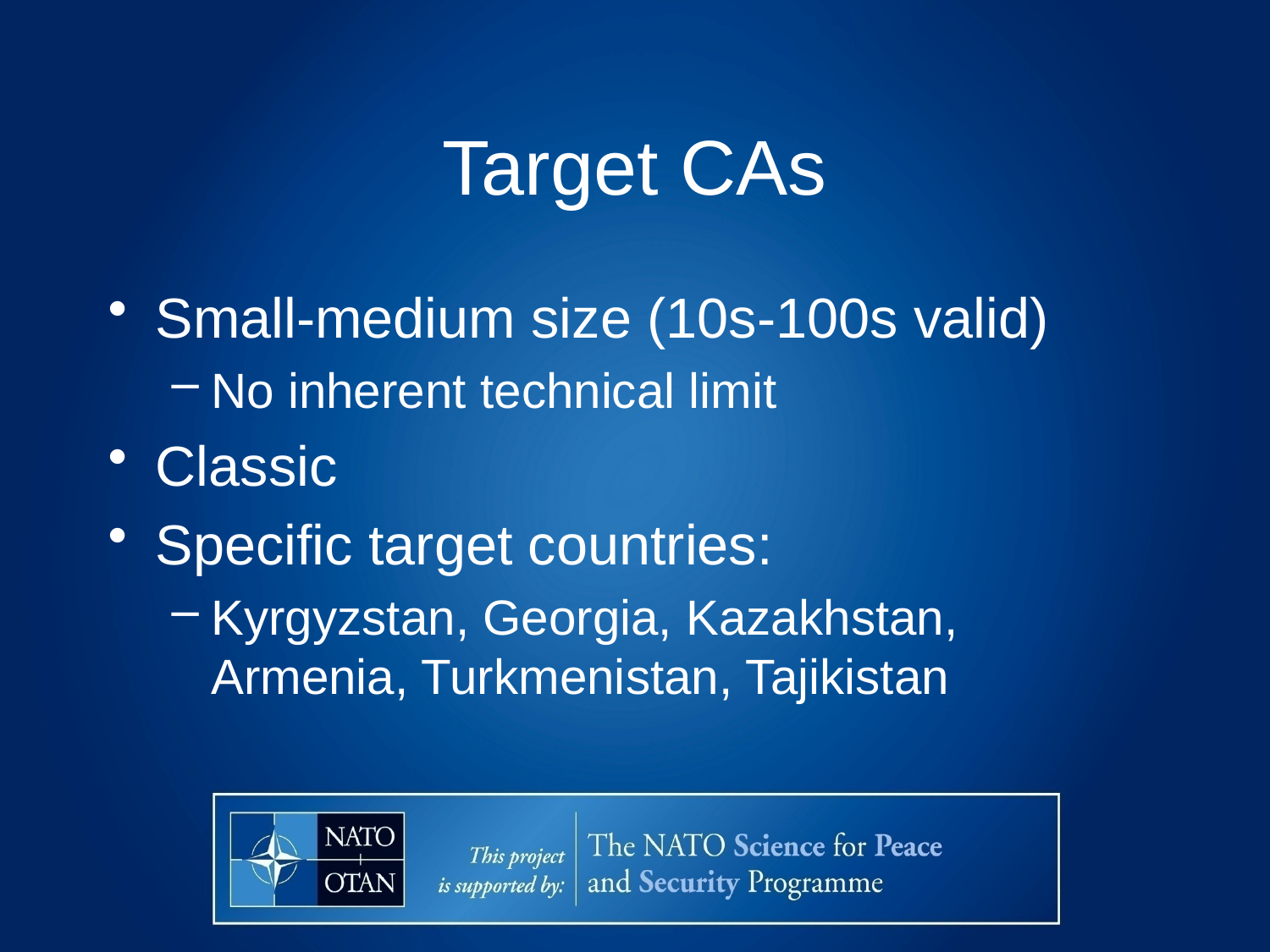

# Target CAs
Small-medium size (10s-100s valid)
No inherent technical limit
Classic
Specific target countries:
Kyrgyzstan, Georgia, Kazakhstan, Armenia, Turkmenistan, Tajikistan